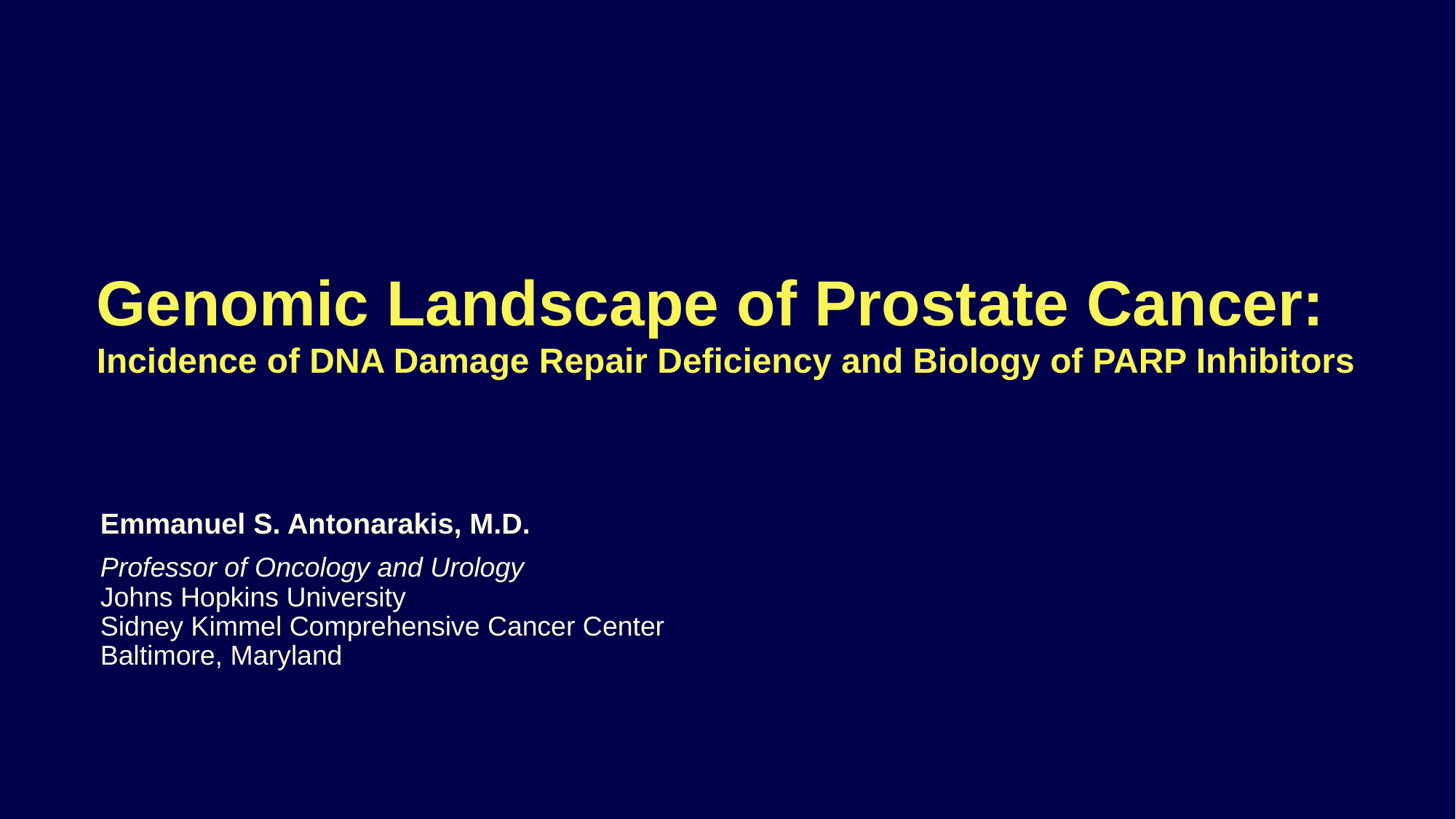

# Genomic Landscape of Prostate Cancer: Incidence of DNA Damage Repair Deficiency and Biology of PARP Inhibitors
Emmanuel S. Antonarakis, M.D.

Professor of Oncology and Urology
Johns Hopkins University
Sidney Kimmel Comprehensive Cancer Center
Baltimore, Maryland